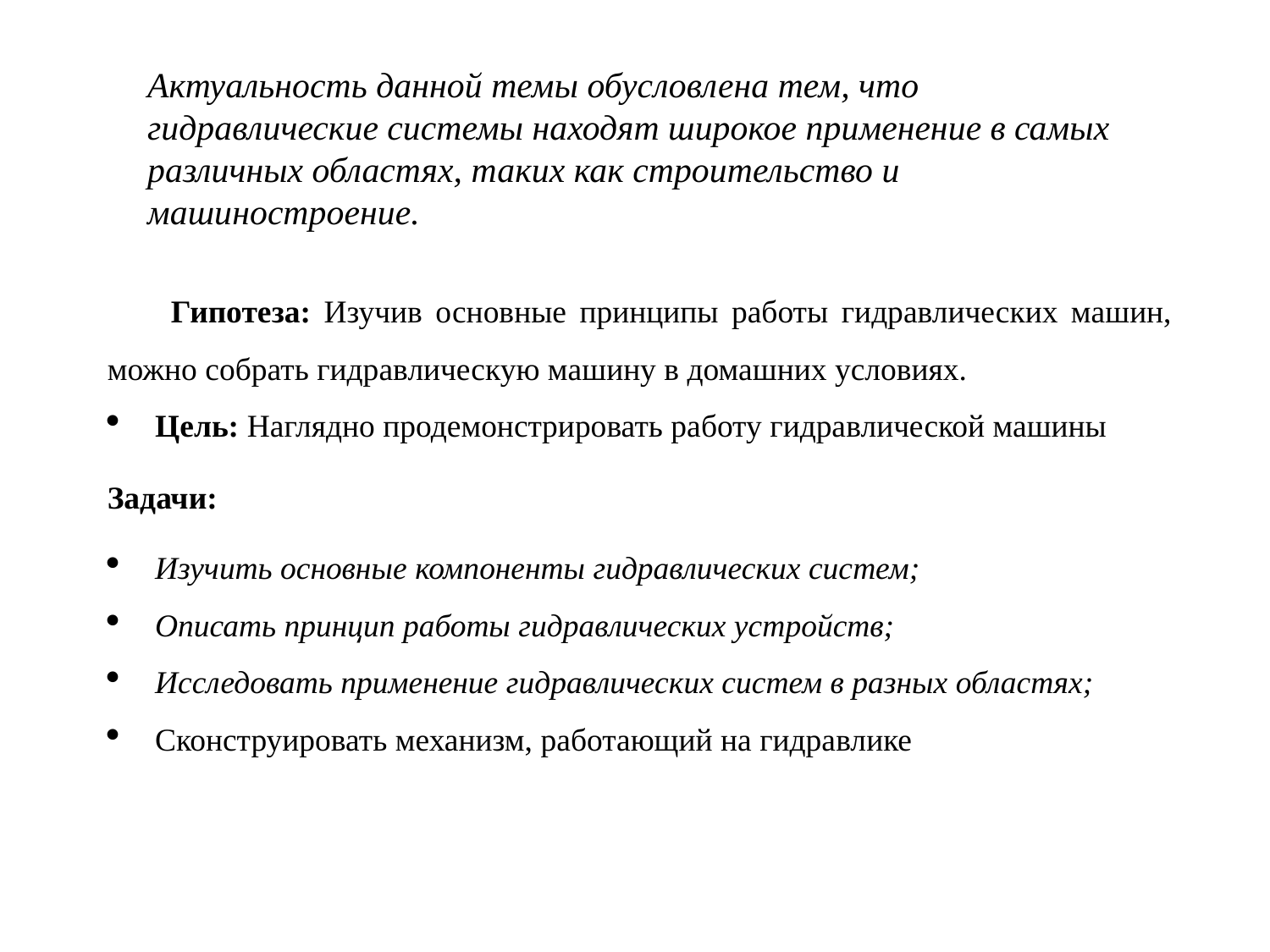

Актуальность данной темы обусловлена тем, что гидравлические системы находят широкое применение в самых различных областях, таких как строительство и машиностроение.
Гипотеза: Изучив основные принципы работы гидравлических машин, можно собрать гидравлическую машину в домашних условиях.
Цель: Наглядно продемонстрировать работу гидравлической машины
Задачи:
Изучить основные компоненты гидравлических систем;
Описать принцип работы гидравлических устройств;
Исследовать применение гидравлических систем в разных областях;
Сконструировать механизм, работающий на гидравлике